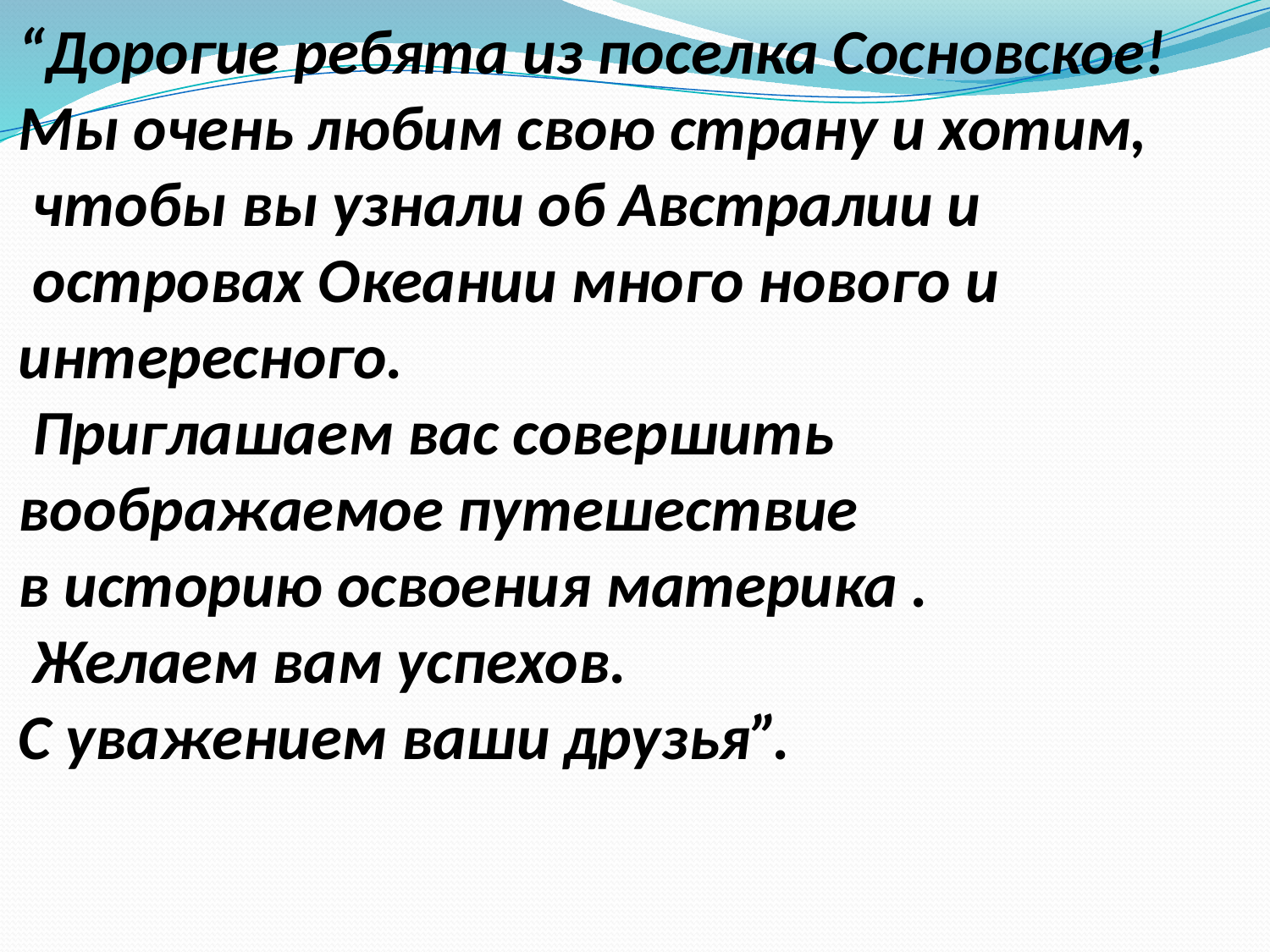

“Дорогие ребята из поселка Сосновское!
Мы очень любим свою страну и хотим,
 чтобы вы узнали об Австралии и
 островах Океании много нового и
интересного.
 Приглашаем вас совершить
воображаемое путешествие
в историю освоения материка .
 Желаем вам успехов.
С уважением ваши друзья”.